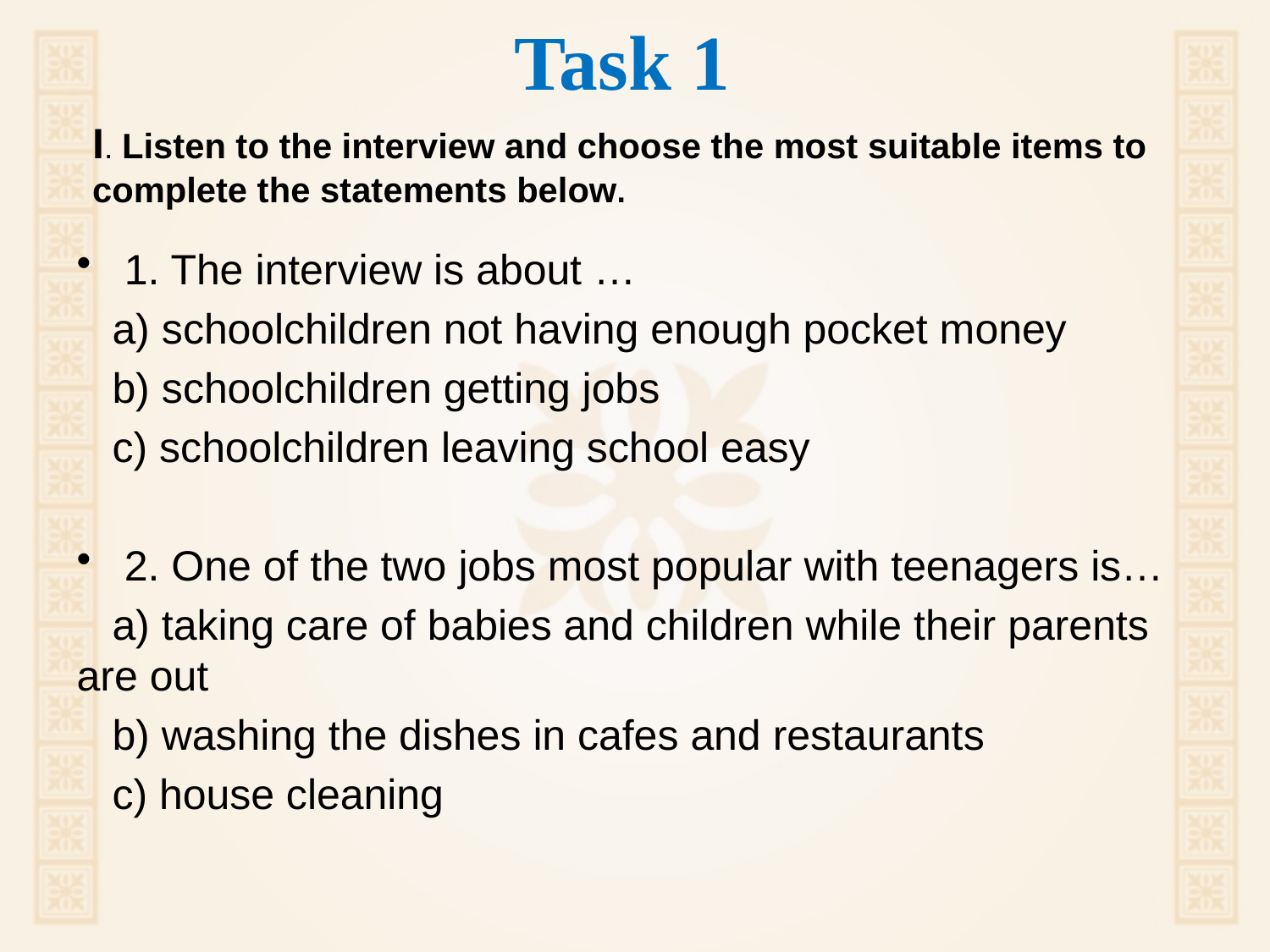

# Task 1
I. Listen to the interview and choose the most suitable items to complete the statements below.
1. The interview is about …
   a) schoolchildren not having enough pocket money
   b) schoolchildren getting jobs
   c) schoolchildren leaving school easy

2. One of the two jobs most popular with teenagers is…
   a) taking care of babies and children while their parents are out
   b) washing the dishes in cafes and restaurants
   c) house cleaning